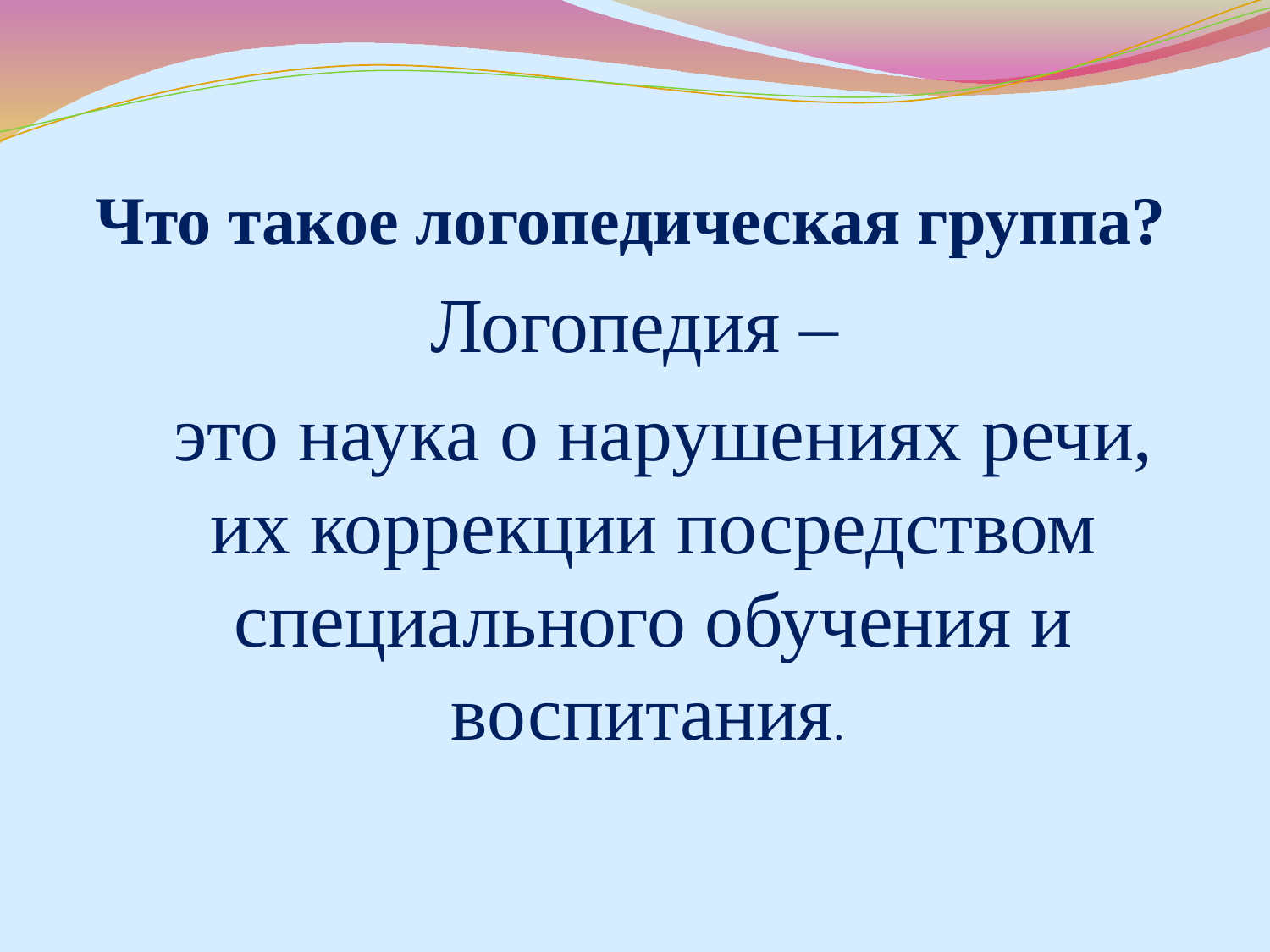

# Что такое логопедическая группа?
 Логопедия –
   это наука о нарушениях речи, их коррекции посредством специального обучения и воспитания.